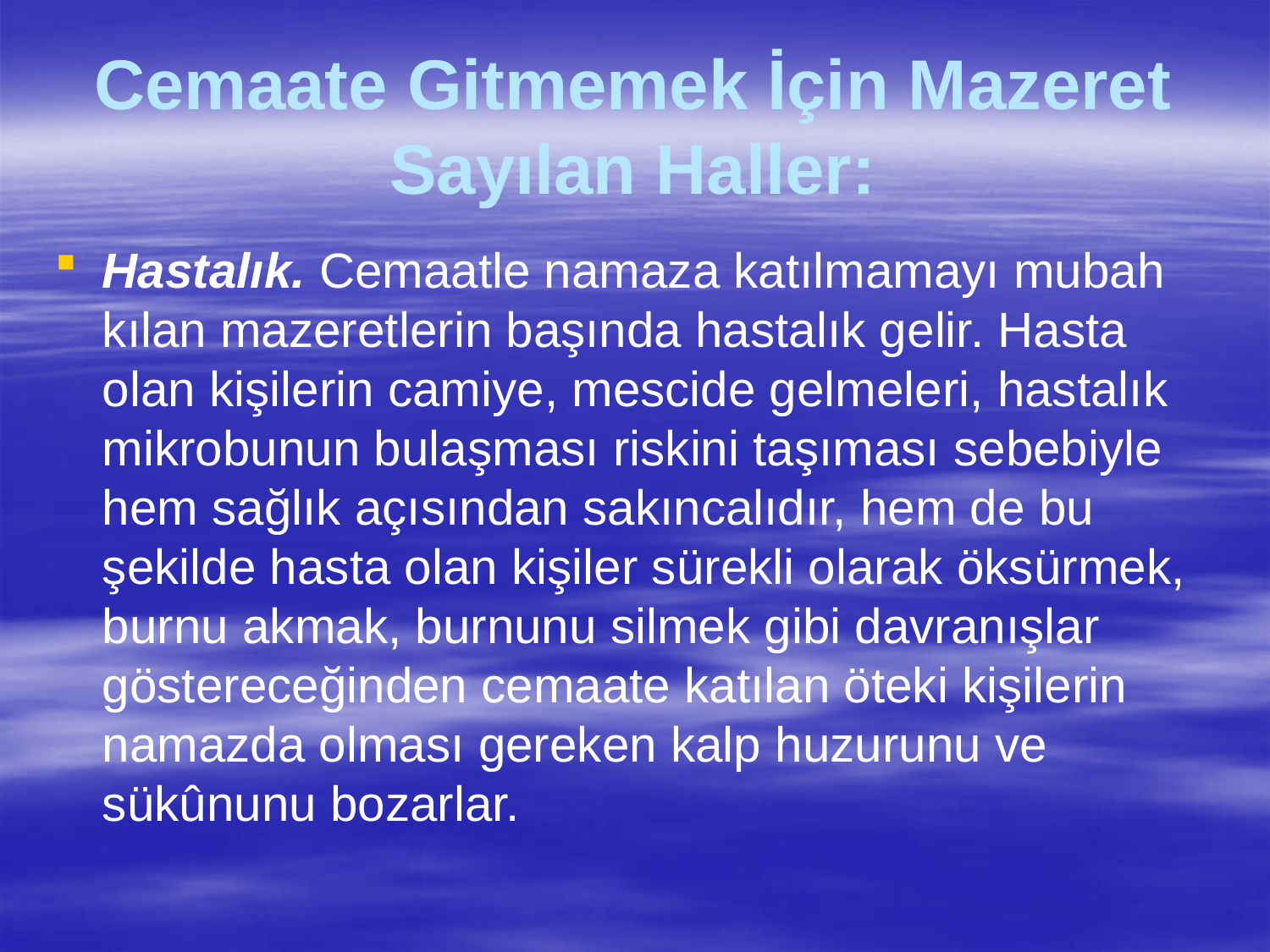

# Cemaate Gitmemek İçin Mazeret Sayılan Haller:
Hastalık. Cemaatle namaza katılmamayı mubah kılan mazeretlerin başında hastalık gelir. Hasta olan kişilerin camiye, mescide gelmeleri, hastalık mikrobunun bulaşması riskini taşıması sebebiyle hem sağlık açısından sakıncalıdır, hem de bu şekilde hasta olan kişiler sürekli olarak öksürmek, burnu akmak, burnunu silmek gibi davranışlar göstereceğinden cemaate katılan öteki kişilerin namazda olması gereken kalp huzurunu ve sükûnunu bozarlar.